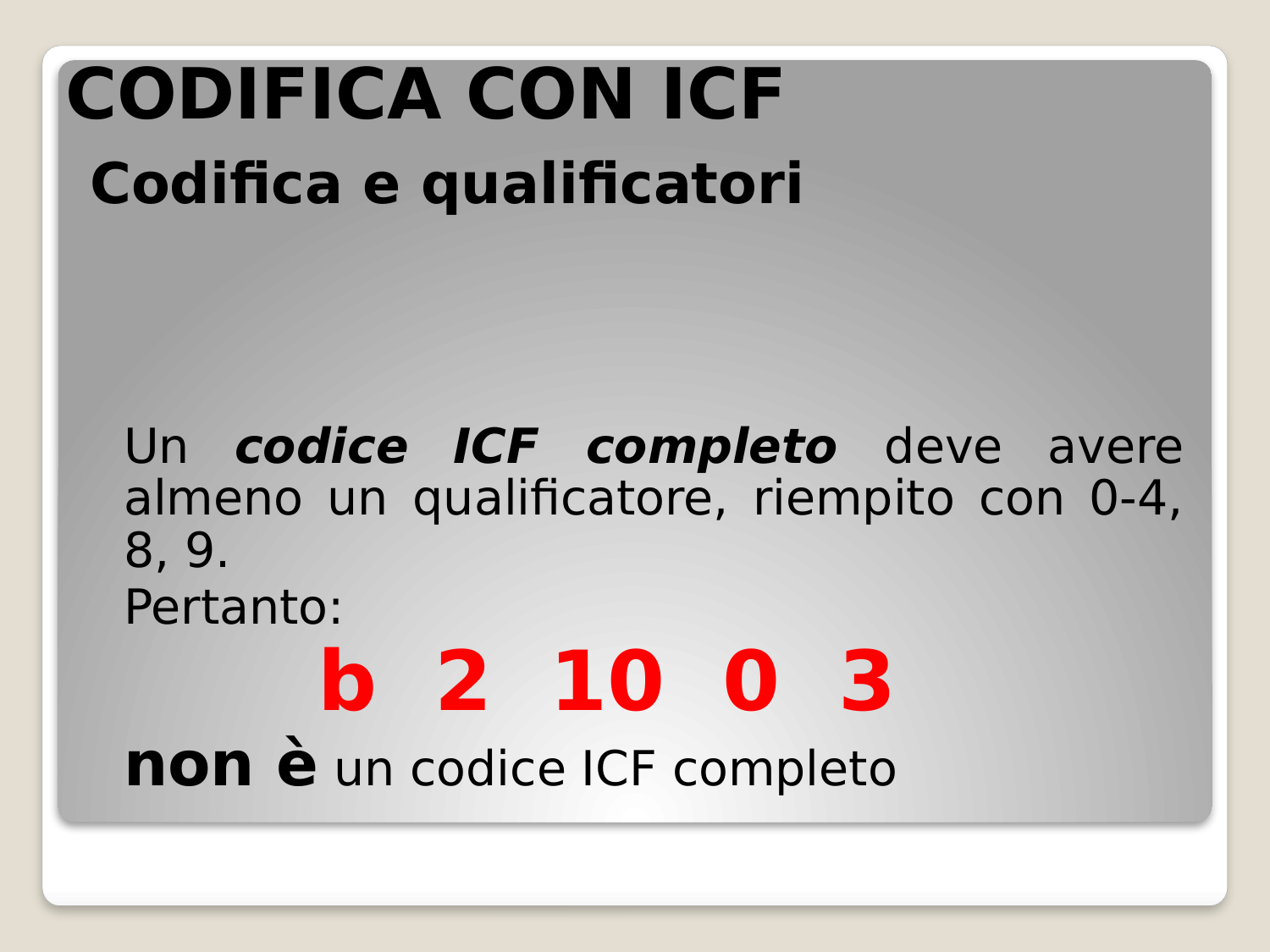

CODIFICA CON ICF
 Codifica e qualificatori

	Un codice ICF completo deve avere almeno un qualificatore, riempito con 0-4, 8, 9.
		Pertanto:
b  2  10  0  3
		non è un codice ICF completo